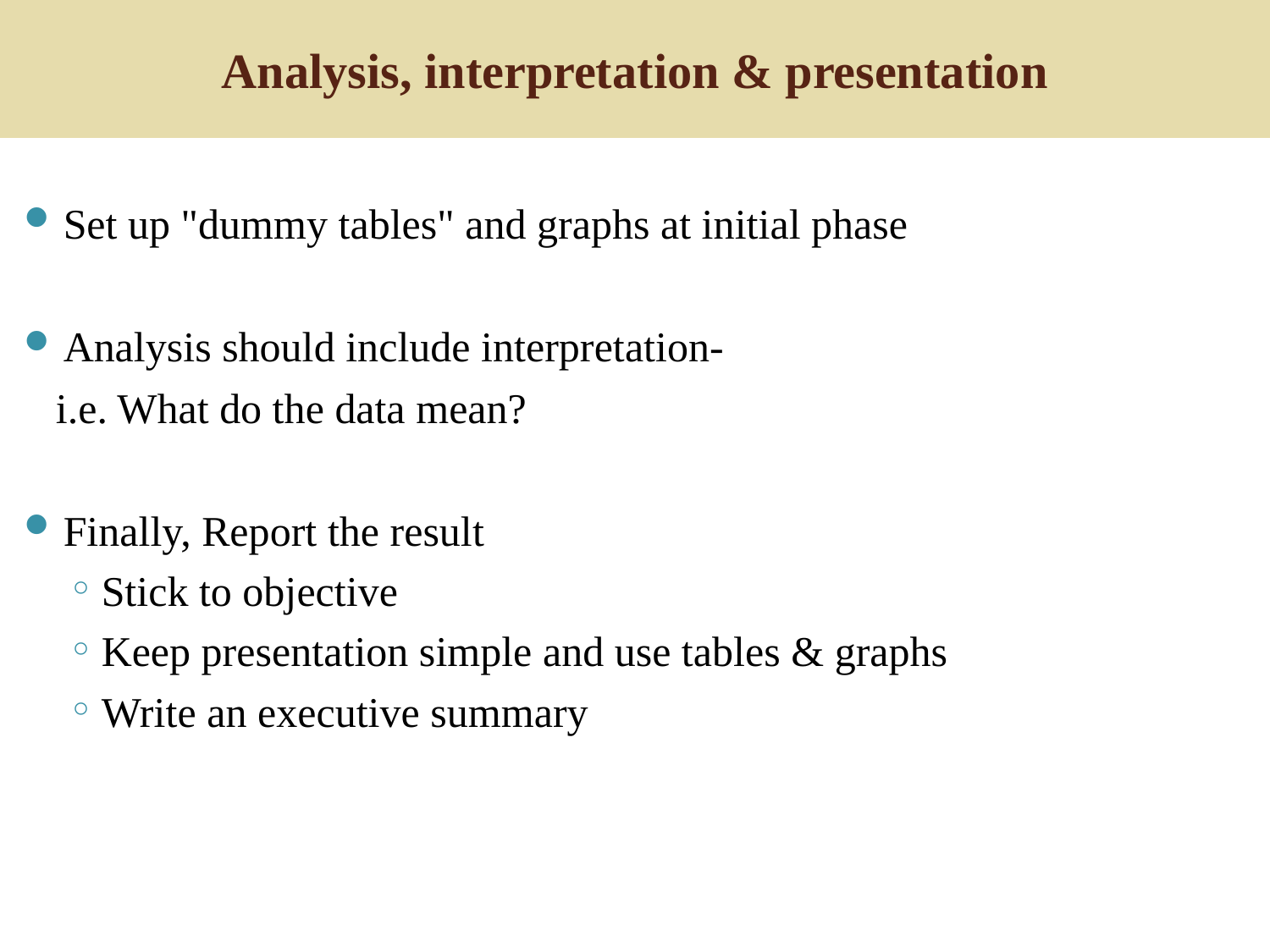

# Analysis, interpretation & presentation
Set up "dummy tables" and graphs at initial phase

Analysis should include interpretation-
   i.e. What do the data mean?

Finally, Report the result
Stick to objective
Keep presentation simple and use tables & graphs
Write an executive summary